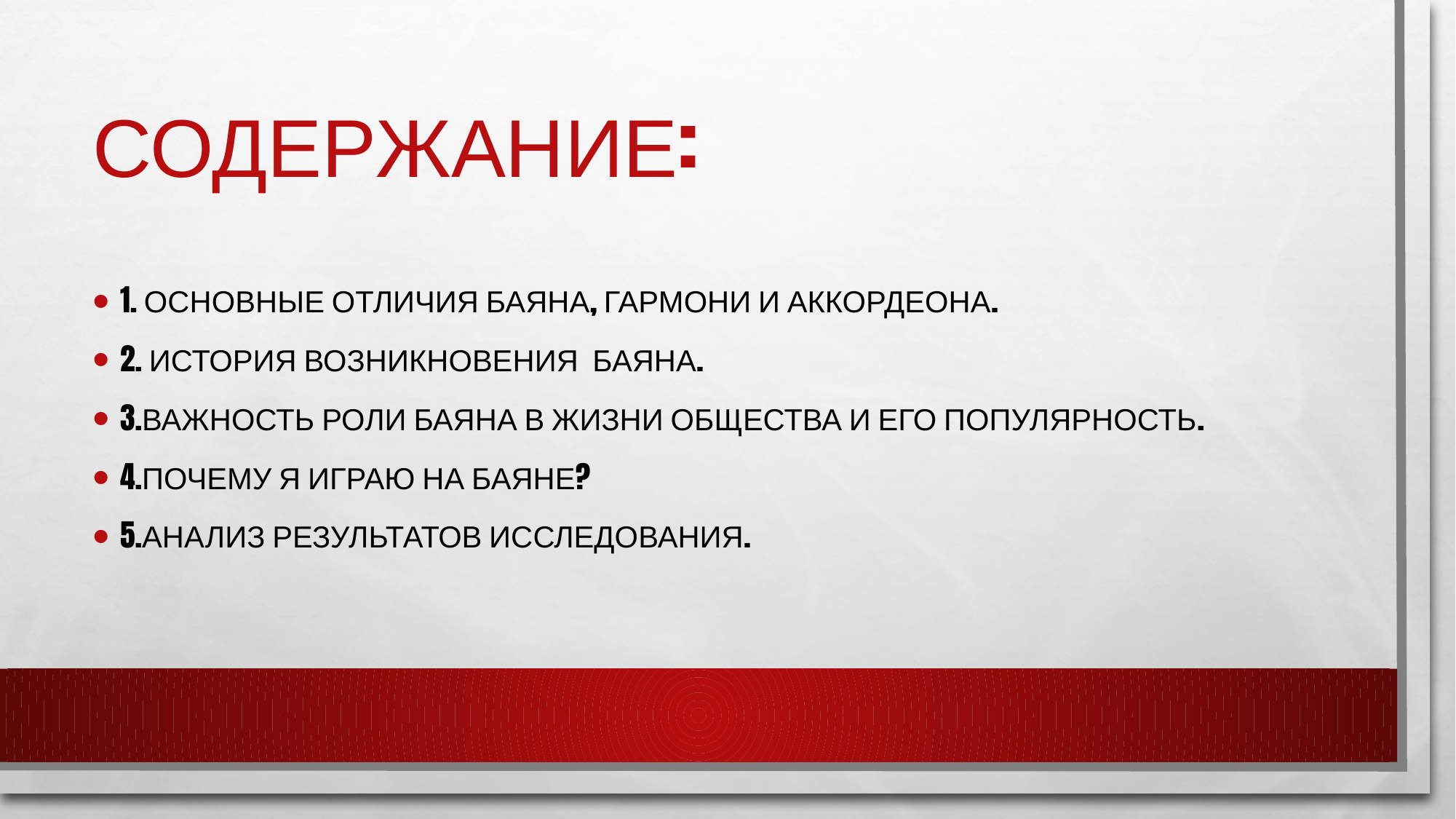

# Содержание:
1. Основные отличия баяна, гармони и аккордеона.
2. История возникновения  баяна.
3.Важность роли баяна в жизни общества и его популярность.
4.Почему я играю на баяне?
5.Анализ результатов исследования.